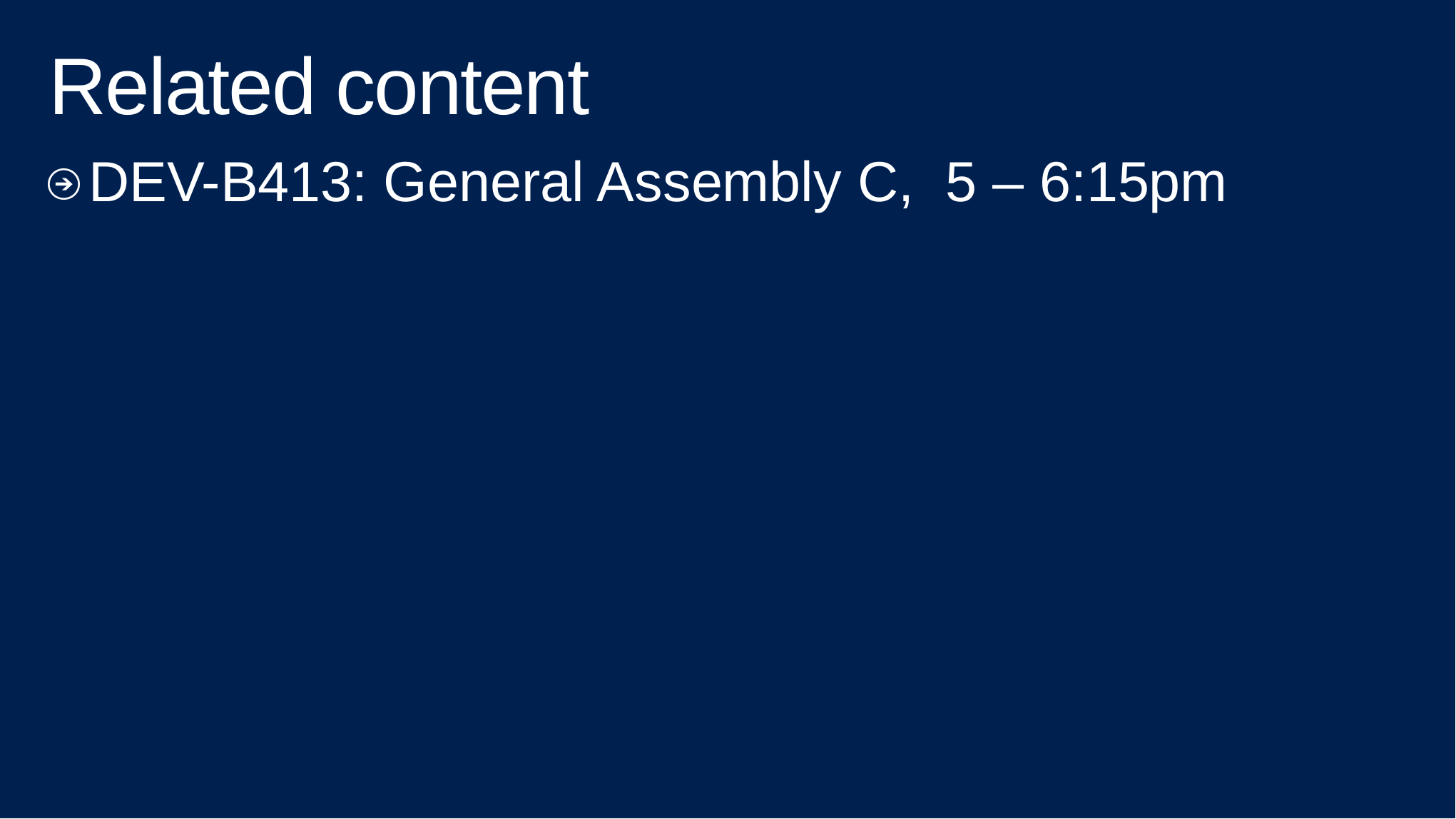

# Related content
DEV-B413: General Assembly C,  5 – 6:15pm